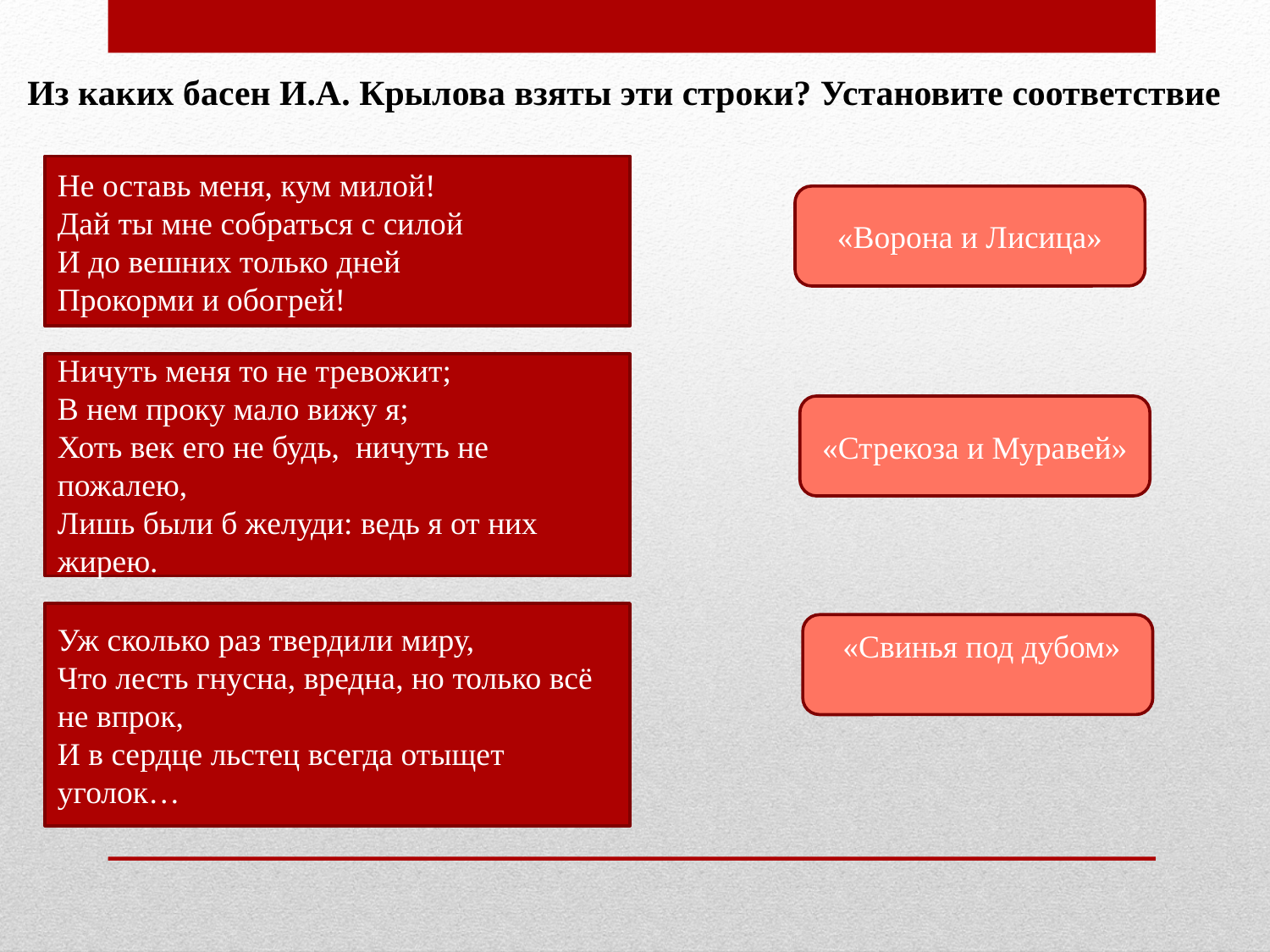

Из каких басен И.А. Крылова взяты эти строки? Установите соответствие
Не оставь меня, кум милой!
Дай ты мне собраться с силой
И до вешних только дней
Прокорми и обогрей!
«Ворона и Лисица»
Ничуть меня то не тревожит;
В нем проку мало вижу я;
Хоть век его не будь,  ничуть не пожалею,
Лишь были б желуди: ведь я от них жирею.
«Стрекоза и Муравей»
Уж сколько раз твердили миру,
Что лесть гнусна, вредна, но только всё не впрок,
И в сердце льстец всегда отыщет уголок…
 «Свинья под дубом»